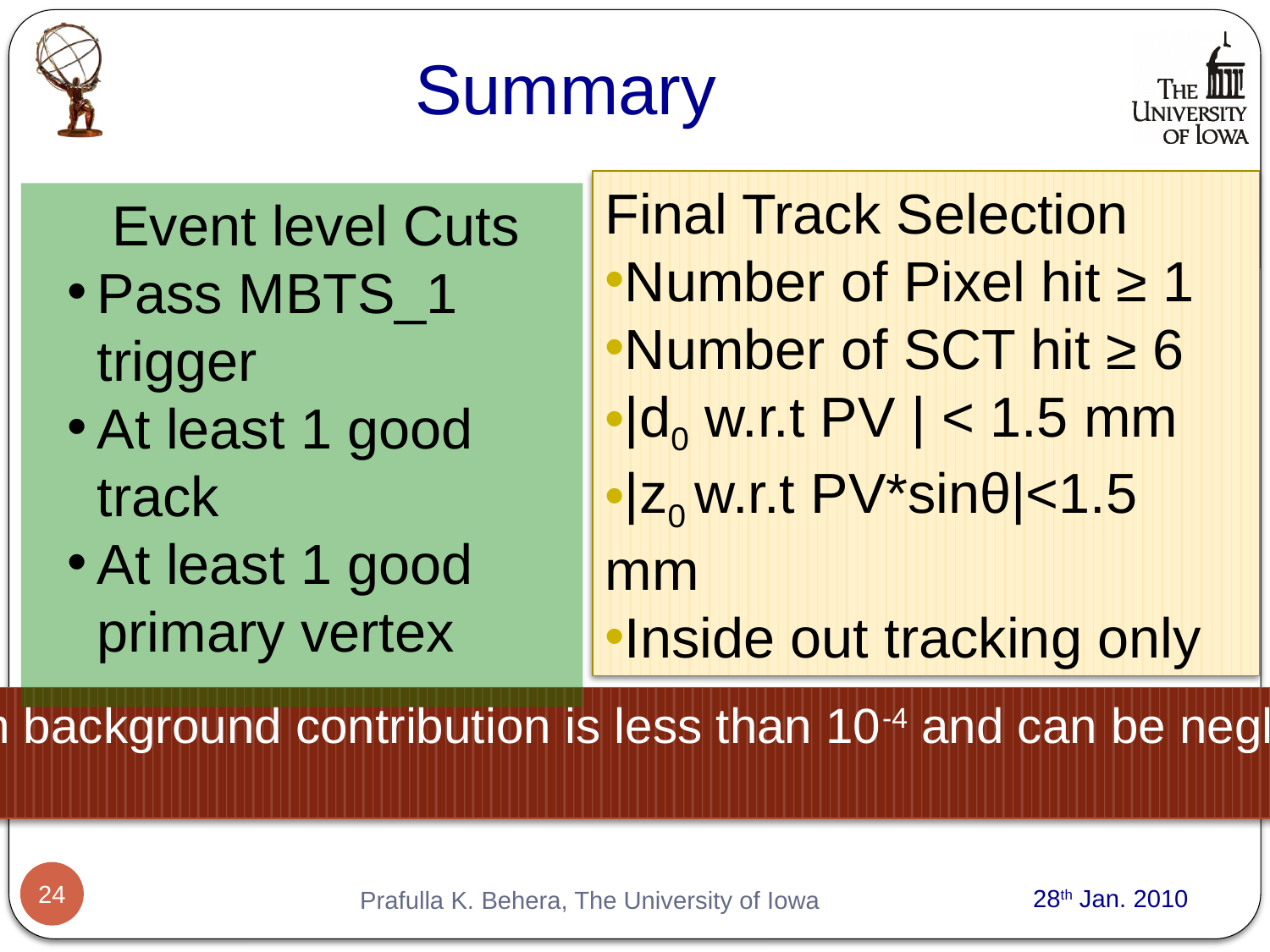

# Summary
Final Track Selection
Number of Pixel hit ≥ 1
Number of SCT hit ≥ 6
|d0 w.r.t PV | < 1.5 mm
|z0 w.r.t PV*sinθ|<1.5 mm
Inside out tracking only
     Event level Cuts
Pass MBTS_1 trigger
At least 1 good track
At least 1 good primary vertex

Beam background contribution is less than 10-4 and can be neglected

24
28th Jan. 2010
Prafulla K. Behera, The University of Iowa